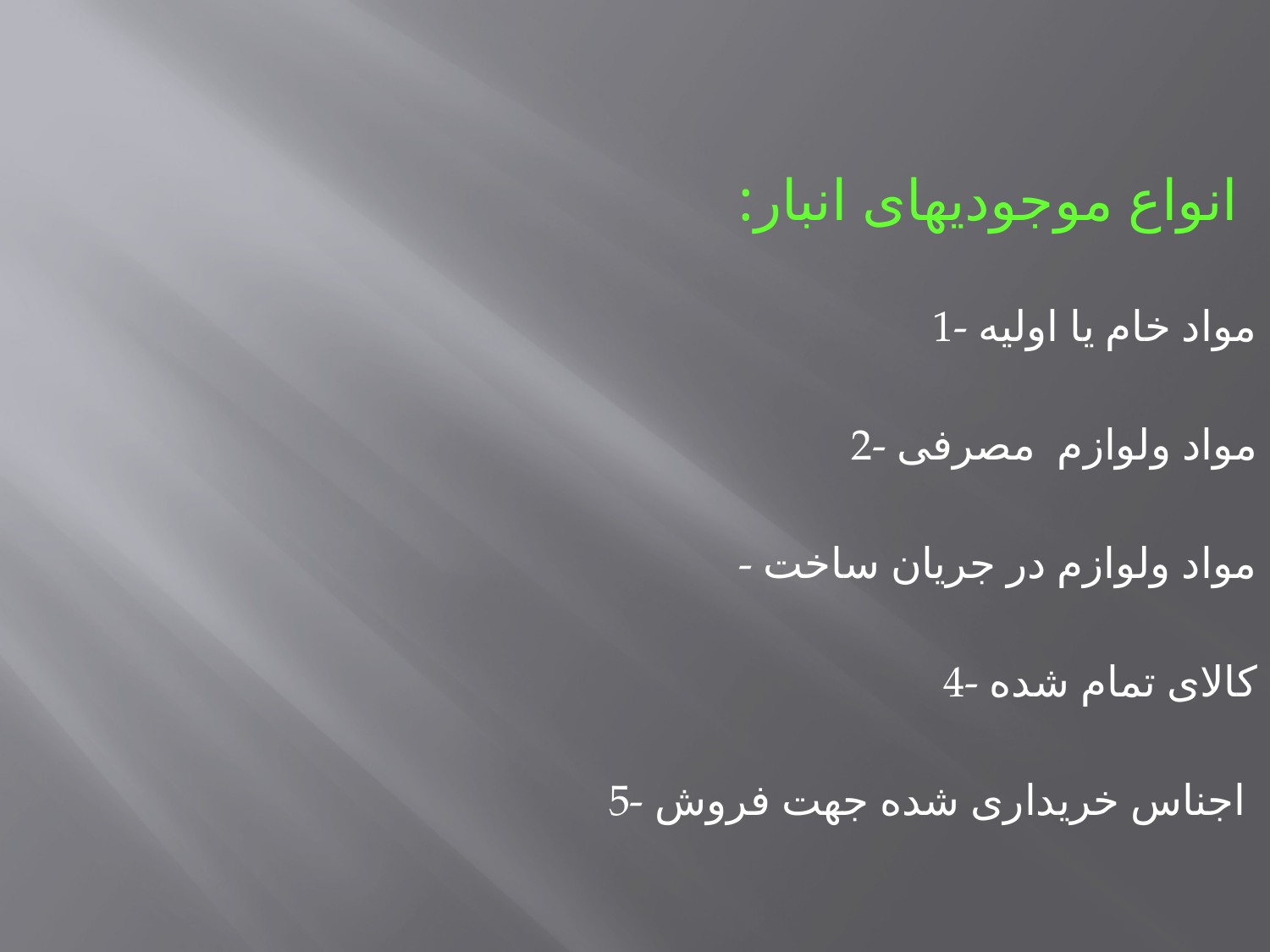

انواع موجودیهای انبار:

1- مواد خام یا اولیه

2- مواد ولوازم  مصرفی

- مواد ولوازم در جریان ساخت

4- کالای تمام شده

5- اجناس خریداری شده جهت فروش